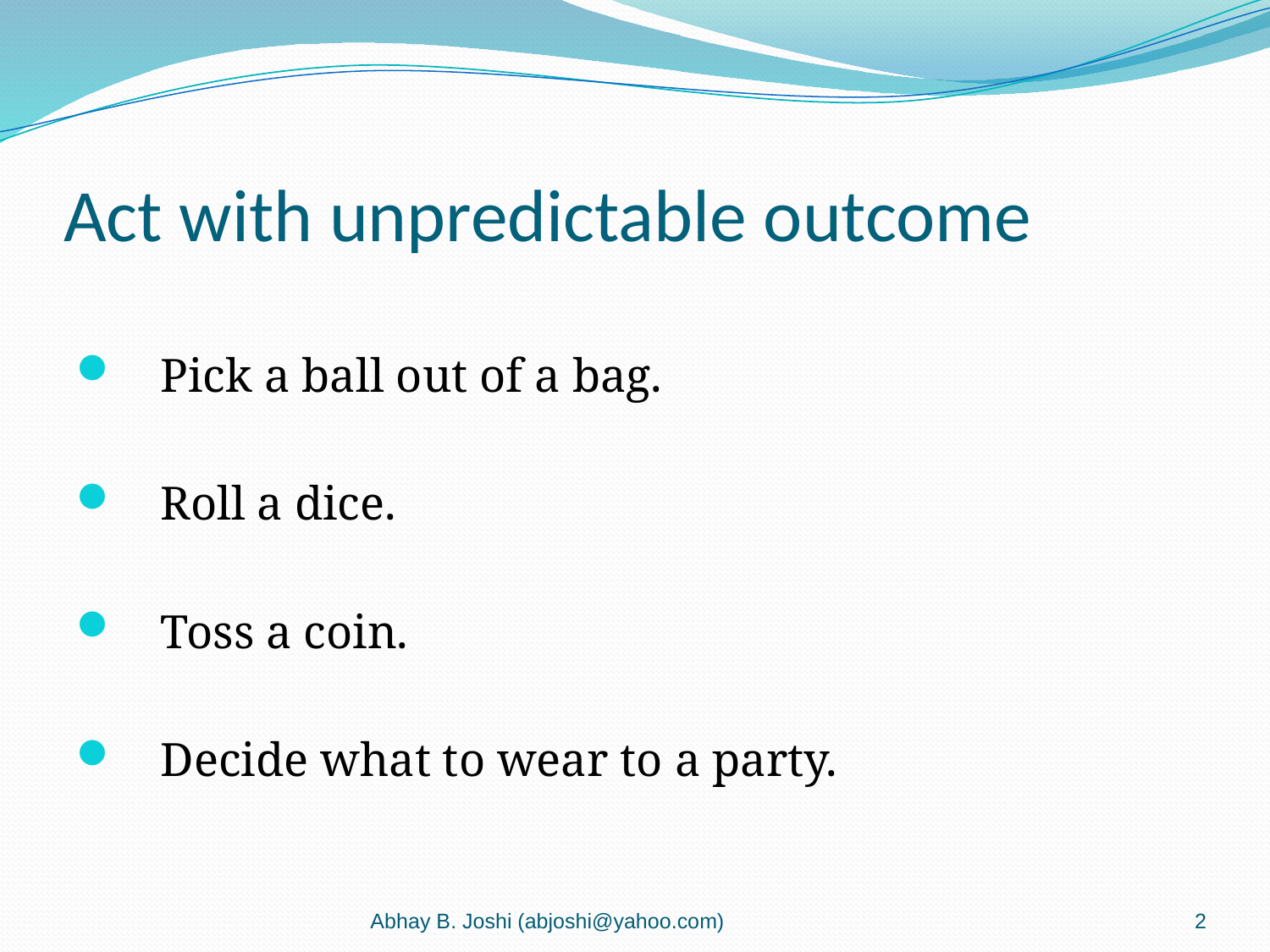

# Act with unpredictable outcome

Pick a ball out of a bag.

Roll a dice.

Toss a coin.

Decide what to wear to a party.
Abhay B. Joshi (abjoshi@yahoo.com)
2